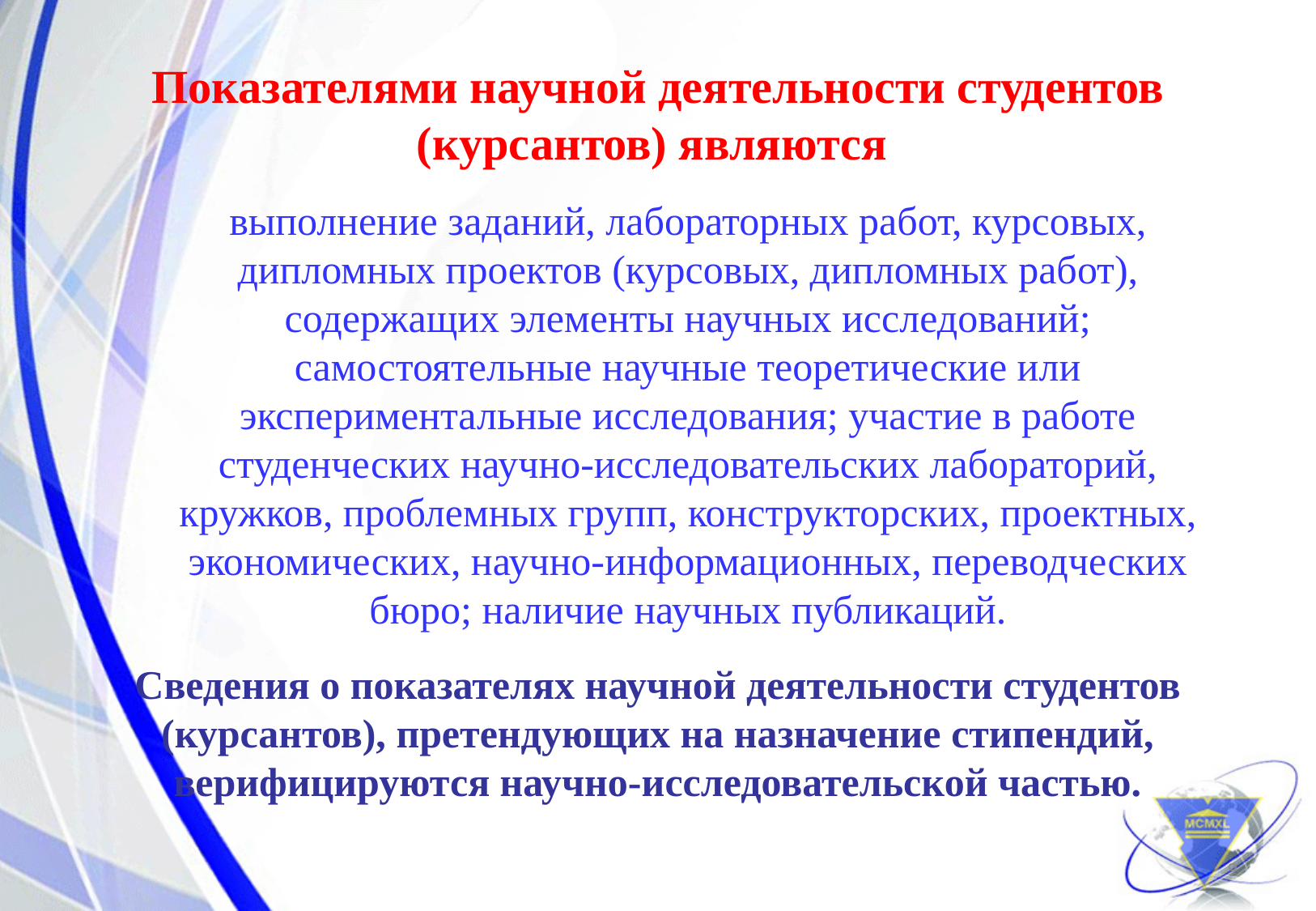

# Показателями научной деятельности студентов (курсантов) являются
выполнение заданий, лабораторных работ, курсовых, дипломных проектов (курсовых, дипломных работ), содержащих элементы научных исследований; самостоятельные научные теоретические или экспериментальные исследования; участие в работе студенческих научно-исследовательских лабораторий, кружков, проблемных групп, конструкторских, проектных, экономических, научно-информационных, переводческих бюро; наличие научных публикаций.

Сведения о показателях научной деятельности студентов (курсантов), претендующих на назначение стипендий, верифицируются научно-исследовательской частью.

9